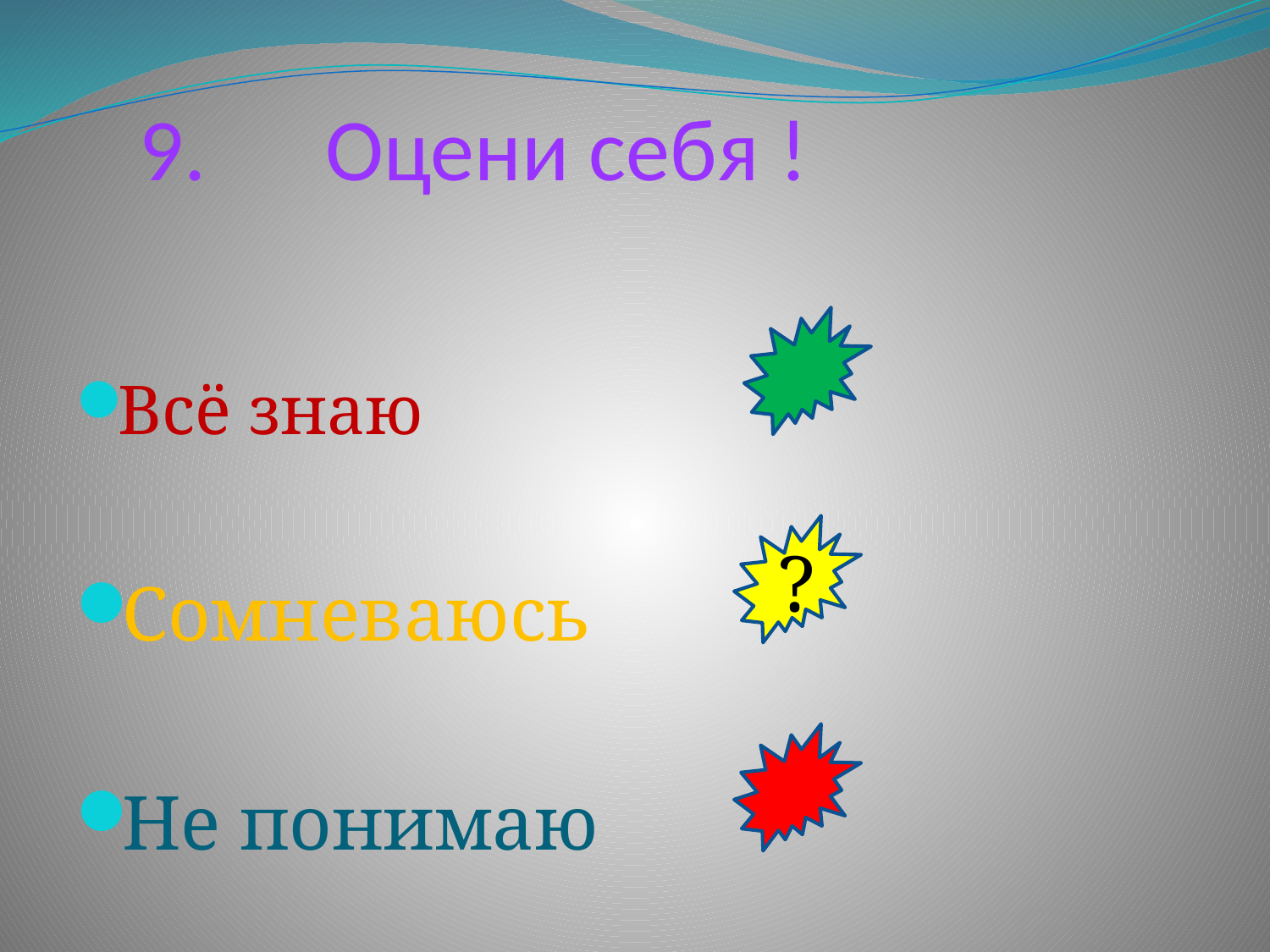

# 9.      Оцени себя !

Всё знаю

Сомневаюсь

Не понимаю

?